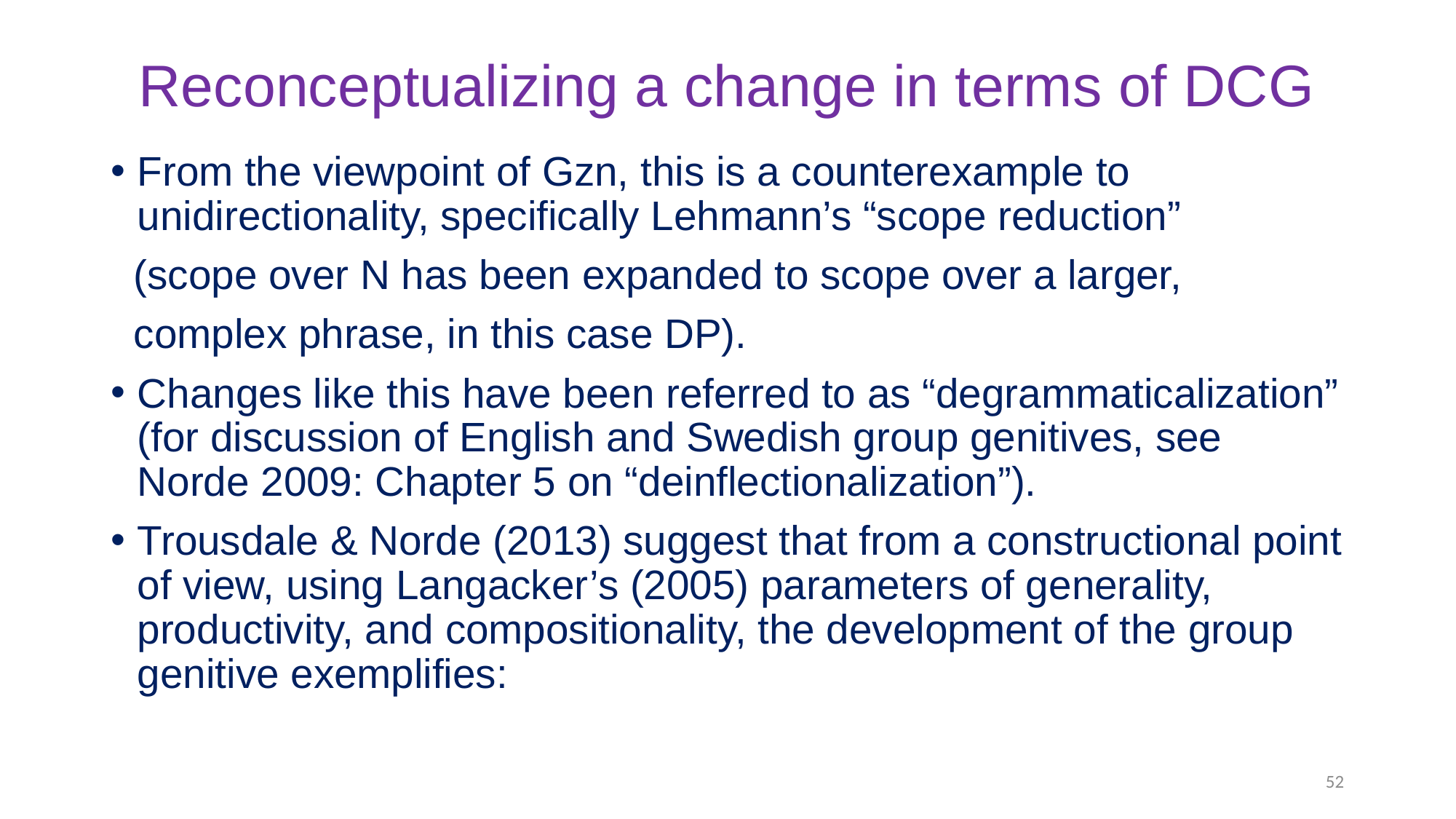

# Reconceptualizing a change in terms of DCG
From the viewpoint of Gzn, this is a counterexample to unidirectionality, specifically Lehmann’s “scope reduction”
  (scope over N has been expanded to scope over a larger,
  complex phrase, in this case DP).
Changes like this have been referred to as “degrammaticalization” (for discussion of English and Swedish group genitives, see Norde 2009: Chapter 5 on “deinflectionalization”).
Trousdale & Norde (2013) suggest that from a constructional point of view, using Langacker’s (2005) parameters of generality, productivity, and compositionality, the development of the group genitive exemplifies:

52